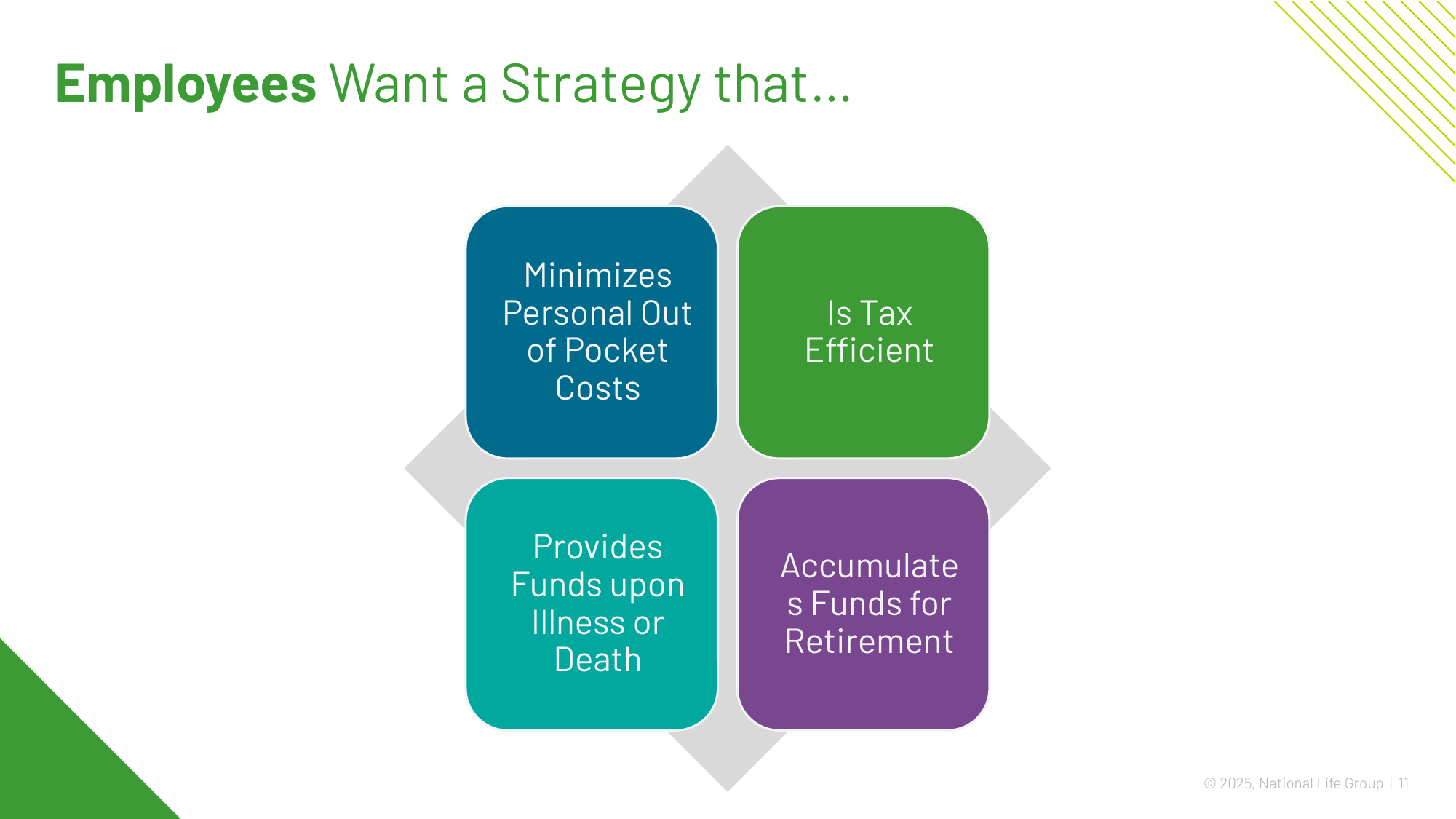

# Employees Want a Strategy that…
Minimizes Personal Out of Pocket Costs
Is Tax Efficient
Provides Funds upon Illness or Death
Accumulates Funds for Retirement
© 2025, National Life Group  |  11